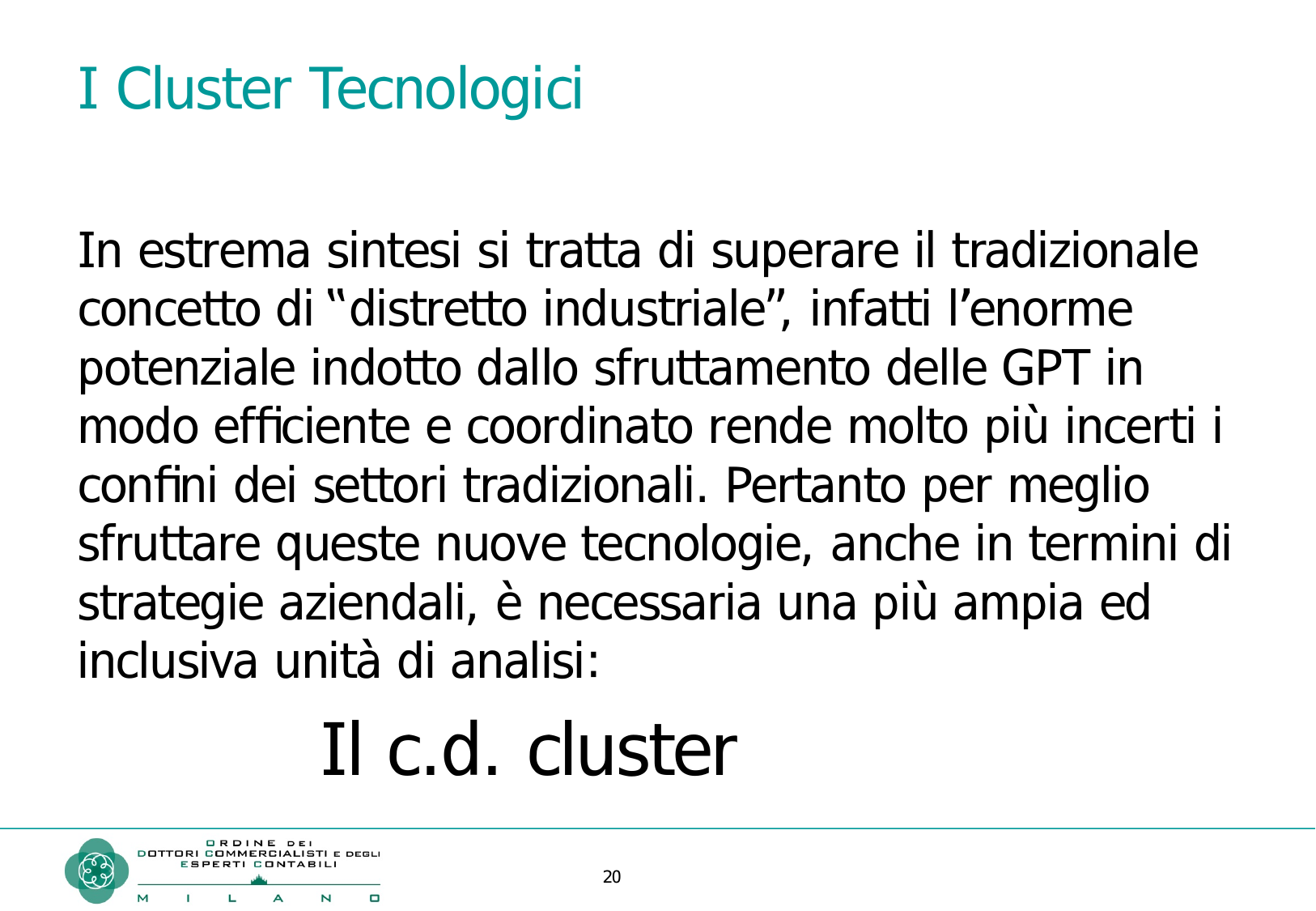

# I Cluster Tecnologici
In estrema sintesi si tratta di superare il tradizionale concetto di “distretto industriale”, infatti l’enorme potenziale indotto dallo sfruttamento delle GPT in modo efficiente e coordinato rende molto più incerti i confini dei settori tradizionali. Pertanto per meglio sfruttare queste nuove tecnologie, anche in termini di strategie aziendali, è necessaria una più ampia ed inclusiva unità di analisi:
		Il c.d. cluster